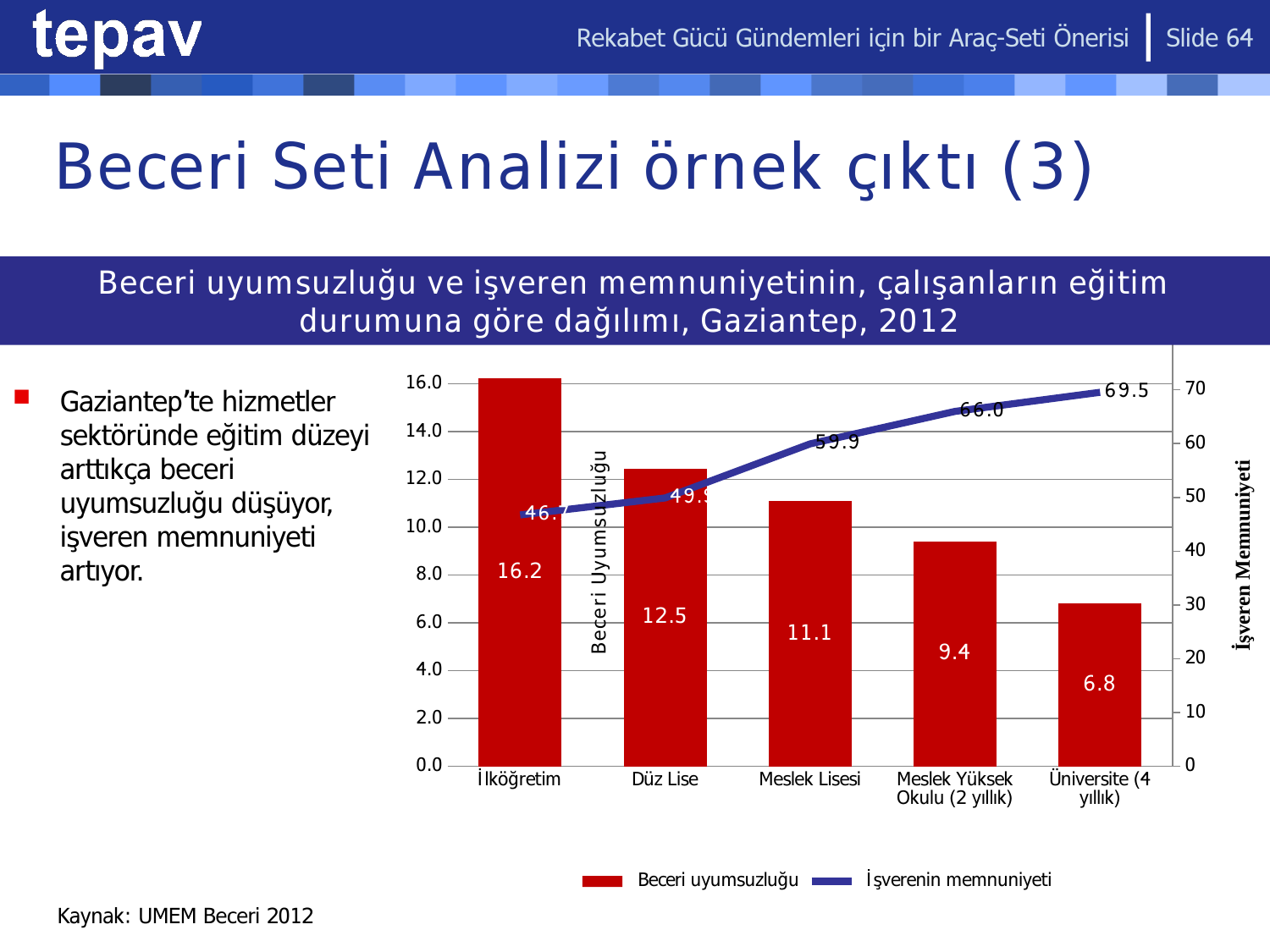

Rekabet Gücü Gündemleri için bir Araç-Seti Önerisi
Slide 64
# Beceri Seti Analizi örnek çıktı (3)
Beceri uyumsuzluğu ve işveren memnuniyetinin, çalışanların eğitim durumuna göre dağılımı, Gaziantep, 2012

### Chart

| Category |   Beceri uyumsuzluğu |   İşverenin memnuniyeti |
|---|---|---|
| İlköğretim | 16.24938635247909 | 46.73539518900346 |
| Düz Lise | 12.452025586353956 | 49.893390191897645 |
| Meslek Lisesi | 11.095100864553316 | 59.94236311239193 |
| Meslek Yüksek Okulu (2 yıllık) | 9.416725228390721 | 65.98735066760366 |
| Üniversite (4 yıllık) | 6.8262862964849695 | 69.5364238410596 |
Gaziantep’te hizmetler sektöründe eğitim düzeyi arttıkça beceri uyumsuzluğu düşüyor, işveren memnuniyeti artıyor.
Kaynak: UMEM Beceri 2012